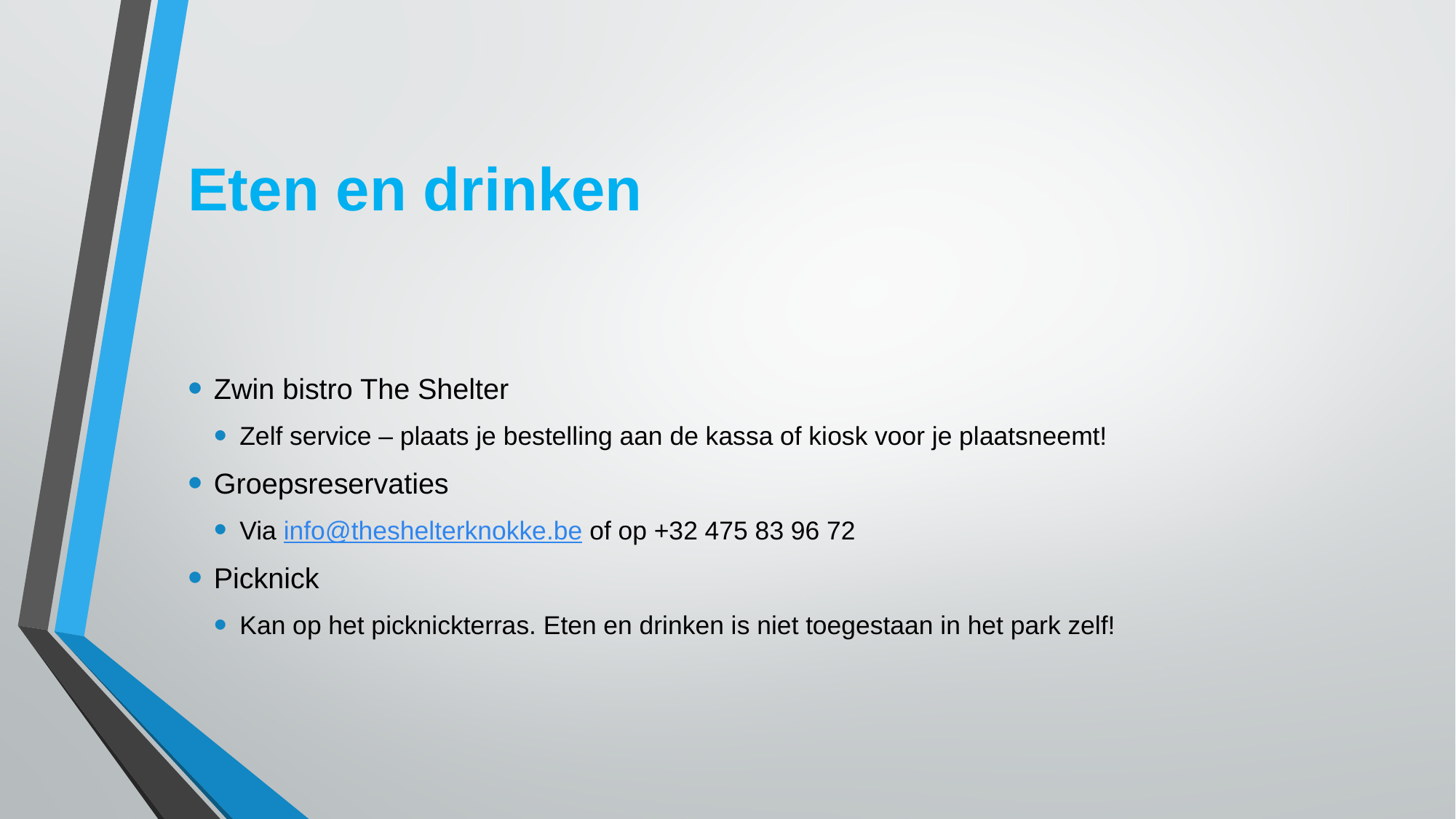

# Eten en drinken
Zwin bistro The Shelter
Zelf service – plaats je bestelling aan de kassa of kiosk voor je plaatsneemt!
Groepsreservaties
Via info@theshelterknokke.be of op +32 475 83 96 72
Picknick
Kan op het picknickterras. Eten en drinken is niet toegestaan in het park zelf!